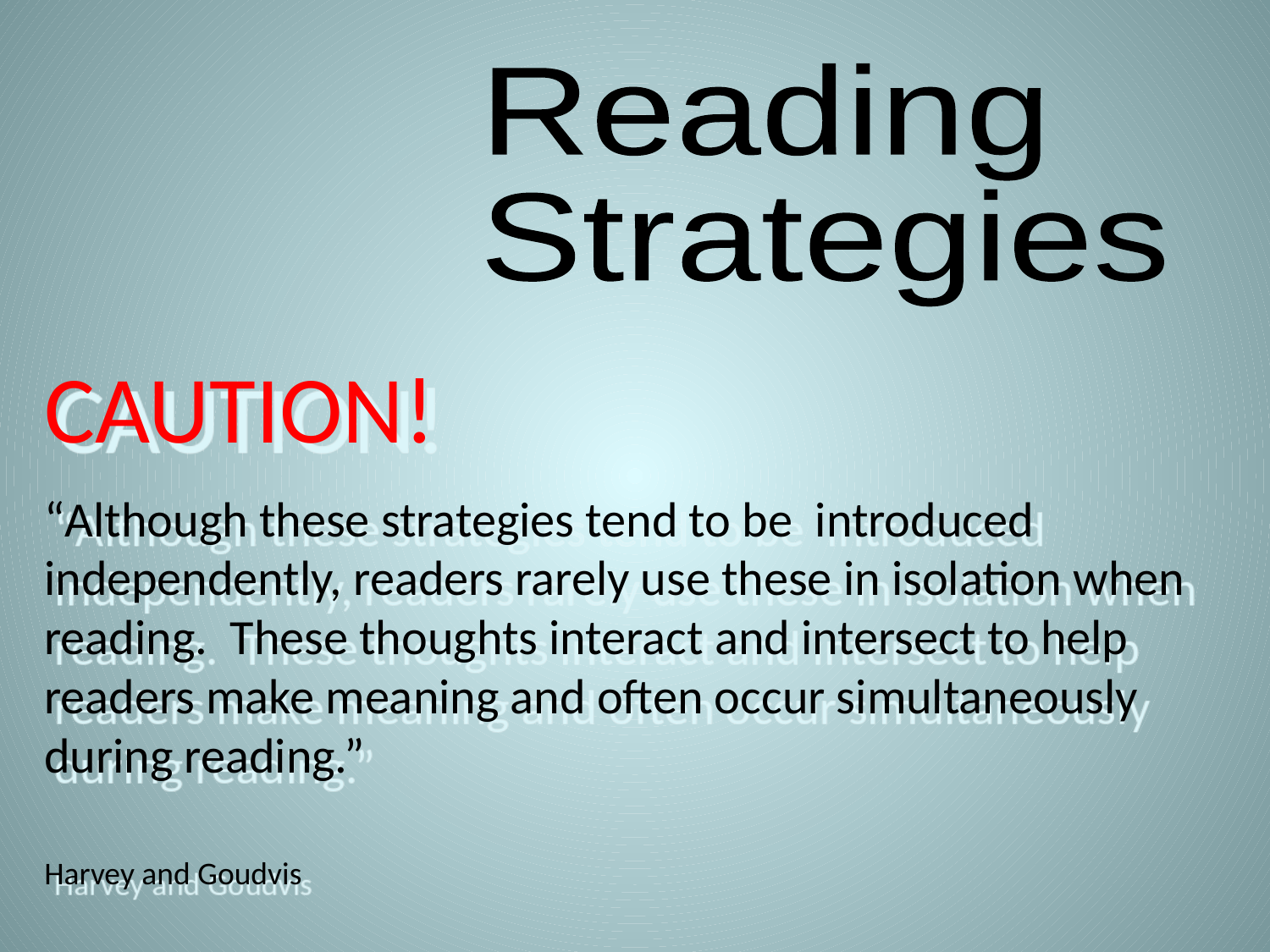

Reading
Strategies
CAUTION!
“Although these strategies tend to be  introduced independently, readers rarely use these in isolation when reading.  These thoughts interact and intersect to help readers make meaning and often occur simultaneously during reading.”

Harvey and Goudvis